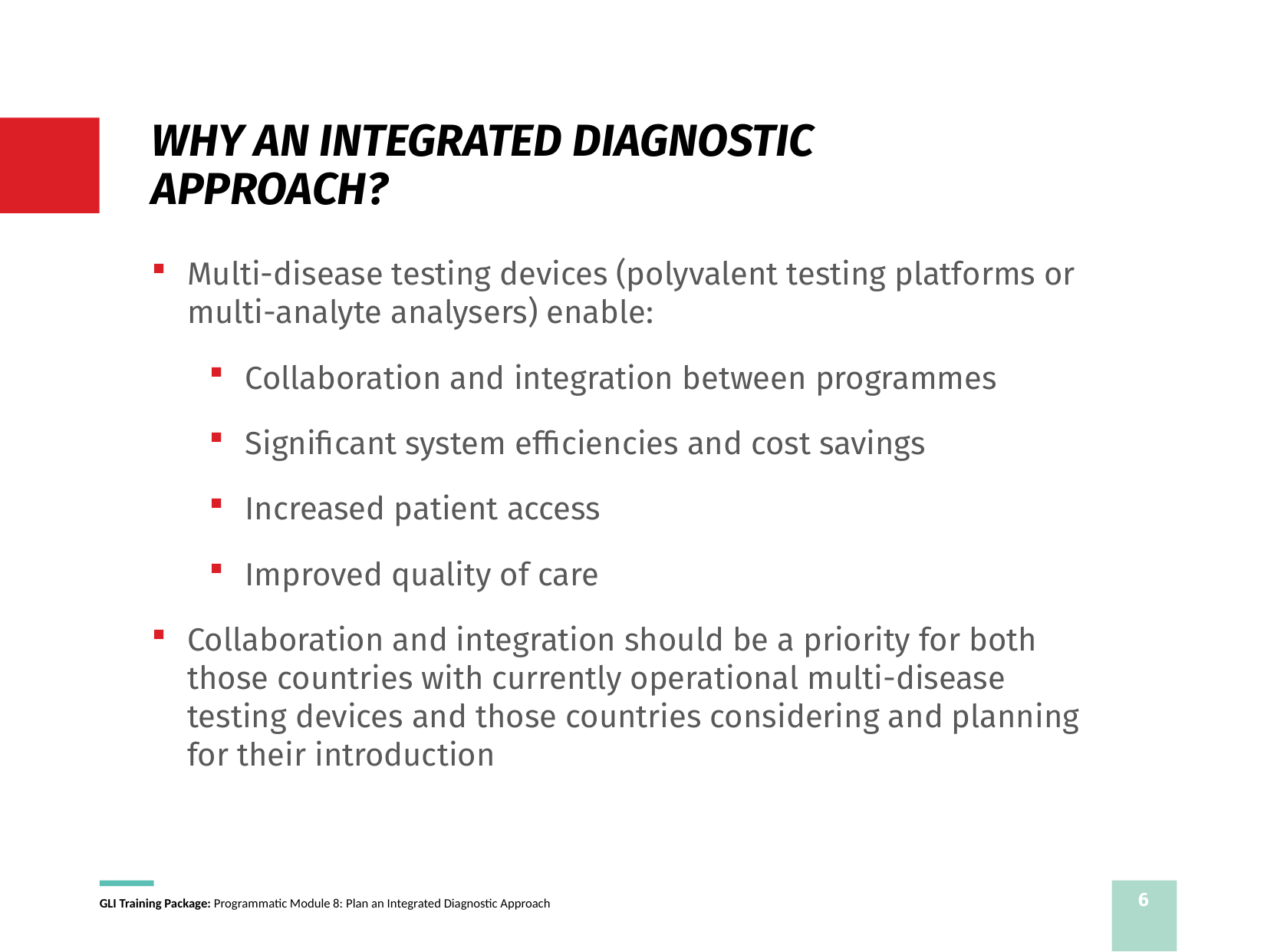

# WHY AN INTEGRATED DIAGNOSTIC APPROACH?
Multi-disease testing devices (polyvalent testing platforms or multi-analyte analysers) enable:
Collaboration and integration between programmes
Significant system efficiencies and cost savings
Increased patient access
Improved quality of care
Collaboration and integration should be a priority for both those countries with currently operational multi-disease testing devices and those countries considering and planning for their introduction